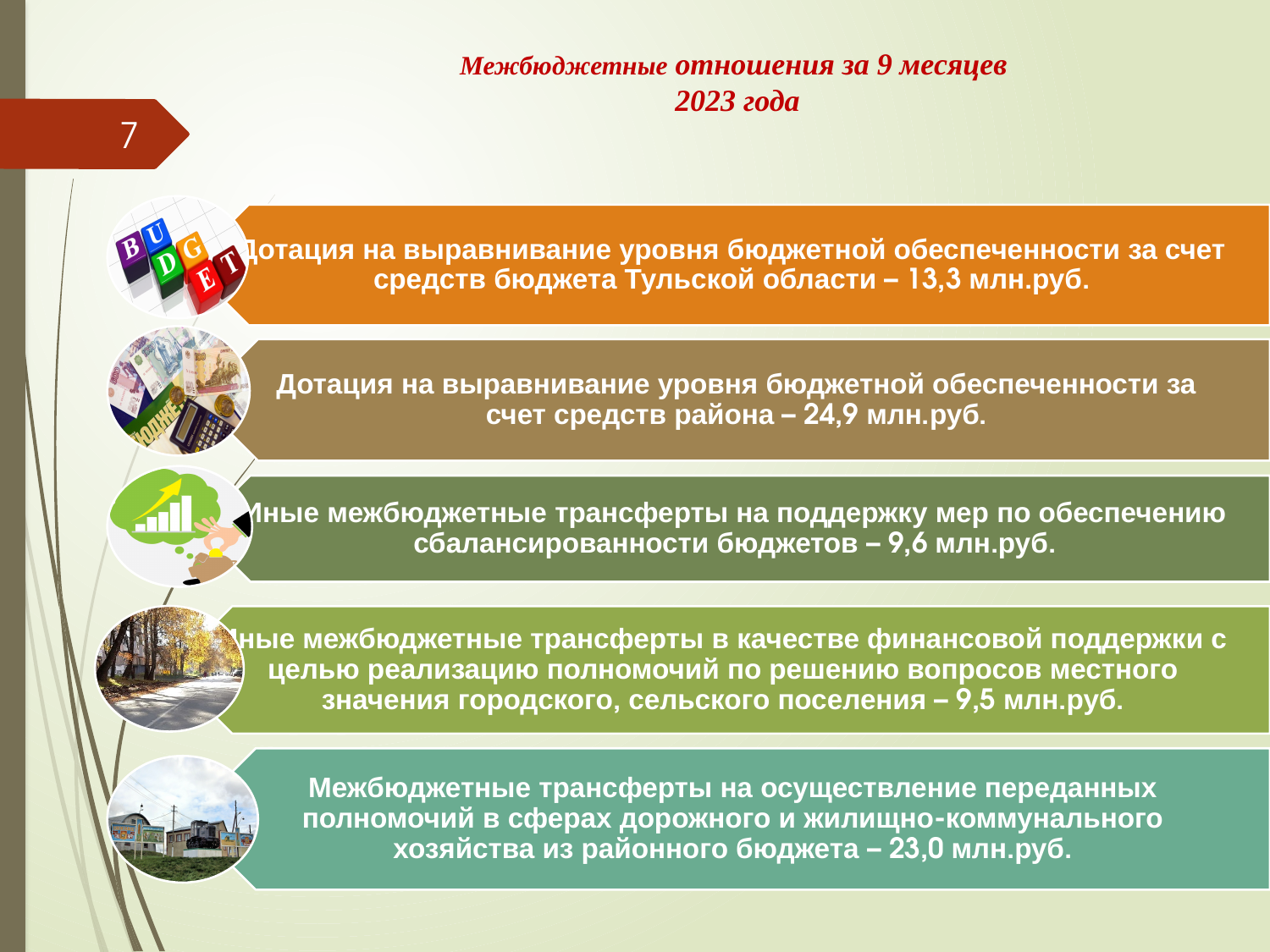

# Межбюджетные отношения за 9 месяцев 2023 года
7
Дотация на выравнивание уровня бюджетной обеспеченности за счет средств бюджета Тульской области – 13,3 млн.руб.
Дотация на выравнивание уровня бюджетной обеспеченности за счет средств района – 24,9 млн.руб.
Иные межбюджетные трансферты на поддержку мер по обеспечению сбалансированности бюджетов – 9,6 млн.руб.
Иные межбюджетные трансферты в качестве финансовой поддержки с целью реализацию полномочий по решению вопросов местного значения городского, сельского поселения – 9,5 млн.руб.
Межбюджетные трансферты на осуществление переданных полномочий в сферах дорожного и жилищно-коммунального хозяйства из районного бюджета – 23,0 млн.руб.